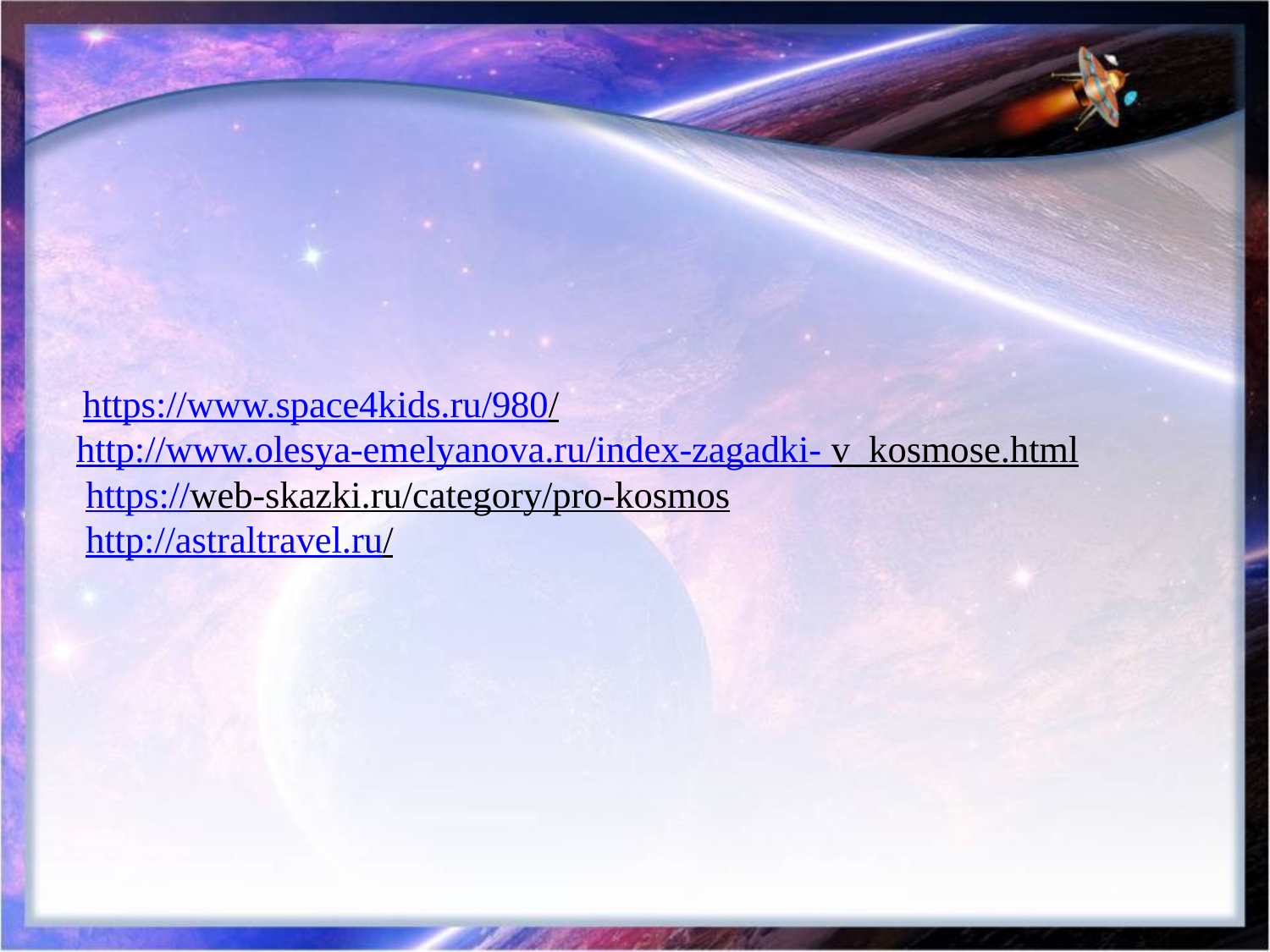

# https://www.space4kids.ru/980/ http://www.olesya-emelyanova.ru/index-zagadki- v_kosmose.html   https://web-skazki.ru/category/pro-kosmos http://astraltravel.ru/